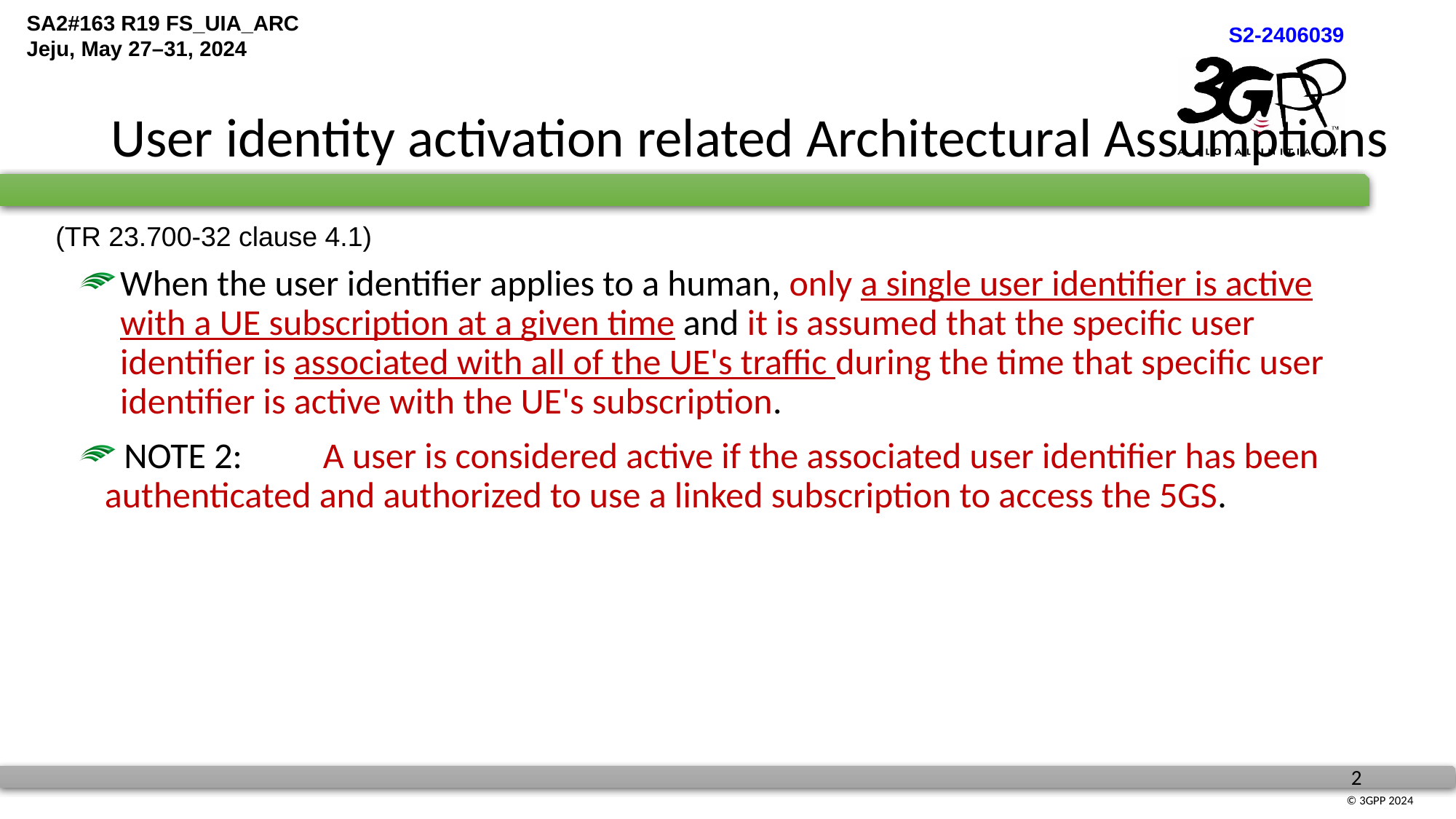

# User identity activation related Architectural Assumptions
(TR 23.700-32 clause 4.1)
When the user identifier applies to a human, only a single user identifier is active with a UE subscription at a given time and it is assumed that the specific user identifier is associated with all of the UE's traffic during the time that specific user identifier is active with the UE's subscription.
 NOTE 2: 	A user is considered active if the associated user identifier has been authenticated and authorized to use a linked subscription to access the 5GS.